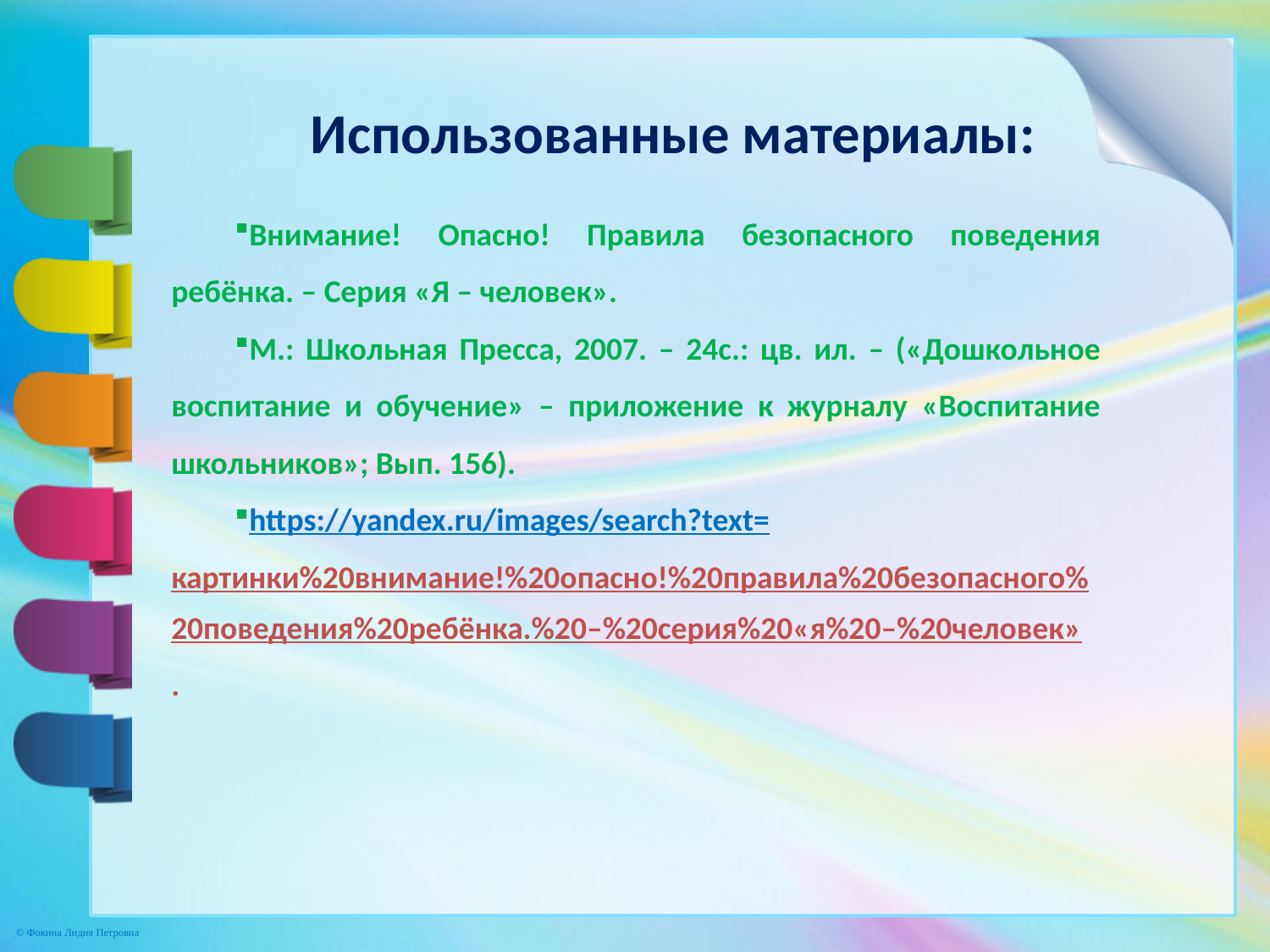

Использованные материалы:
Внимание! Опасно! Правила безопасного поведения ребёнка. – Серия «Я – человек».
М.: Школьная Пресса, 2007. – 24с.: цв. ил. – («Дошкольное воспитание и обучение» – приложение к журналу «Воспитание школьников»; Вып. 156).
https://yandex.ru/images/search?text=картинки%20внимание!%20опасно!%20правила%20безопасного%20поведения%20ребёнка.%20–%20серия%20«я%20–%20человек».